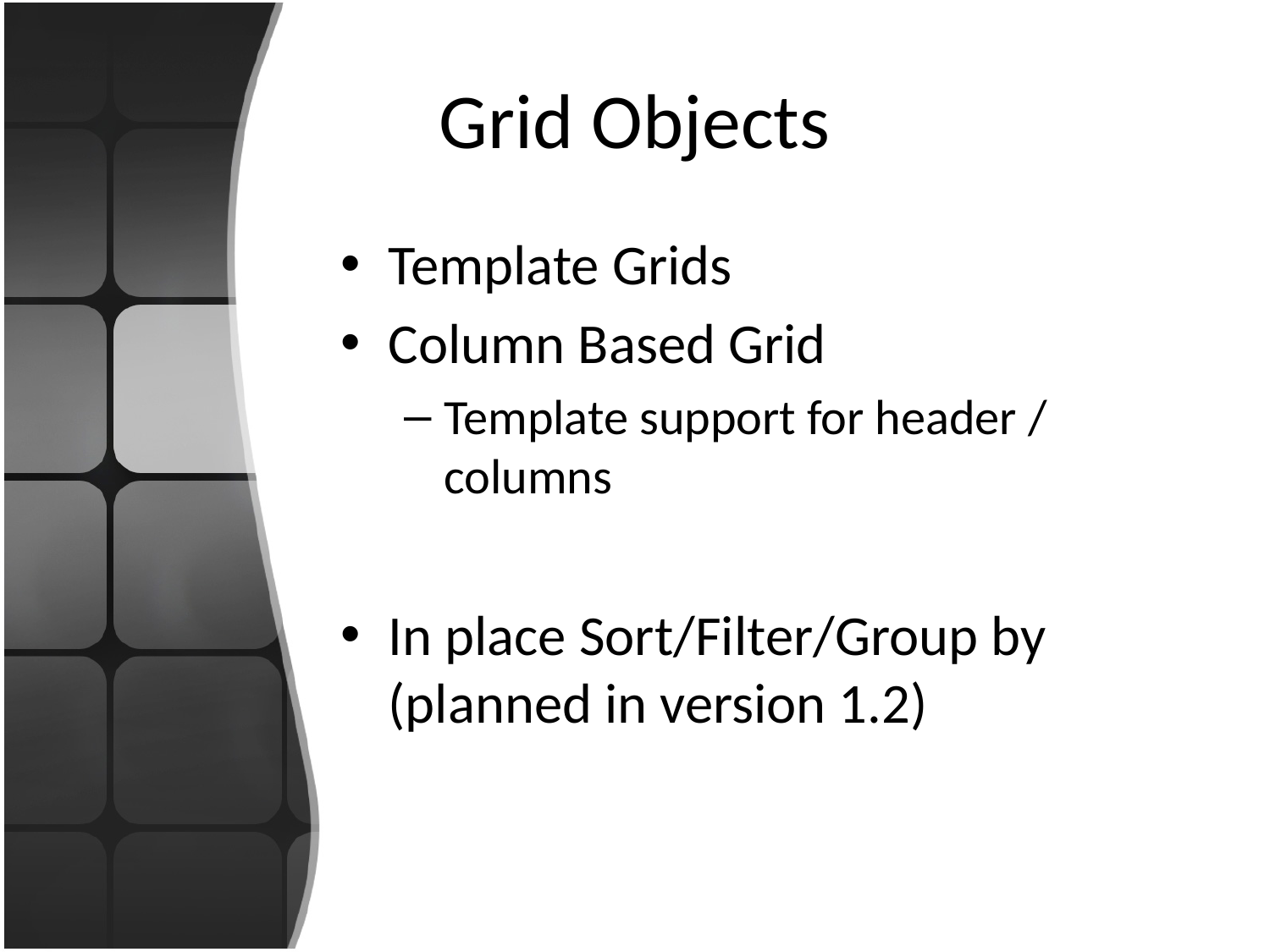

# Grid Objects
Template Grids
Column Based Grid
Template support for header / columns

In place Sort/Filter/Group by (planned in version 1.2)